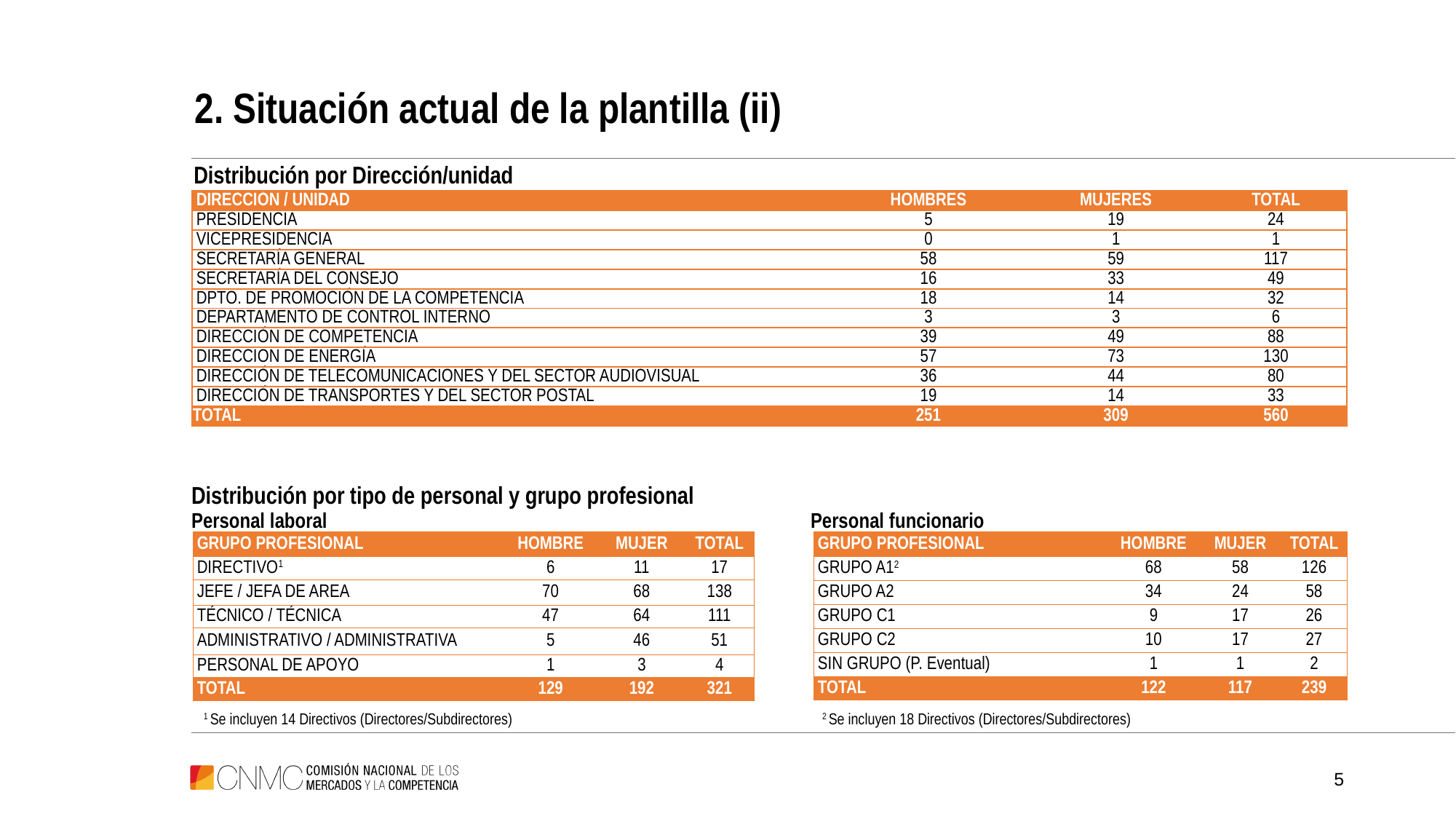

# 2. Situación actual de la plantilla (ii)
Distribución por Dirección/unidad
| DIRECCIÓN / UNIDAD | HOMBRES | MUJERES | TOTAL |
| --- | --- | --- | --- |
| PRESIDENCIA | 5 | 19 | 24 |
| VICEPRESIDENCIA | 0 | 1 | 1 |
| SECRETARÍA GENERAL | 58 | 59 | 117 |
| SECRETARÍA DEL CONSEJO | 16 | 33 | 49 |
| DPTO. DE PROMOCIÓN DE LA COMPETENCIA | 18 | 14 | 32 |
| DEPARTAMENTO DE CONTROL INTERNO | 3 | 3 | 6 |
| DIRECCIÓN DE COMPETENCIA | 39 | 49 | 88 |
| DIRECCION DE ENERGÍA | 57 | 73 | 130 |
| DIRECCIÓN DE TELECOMUNICACIONES Y DEL SECTOR AUDIOVISUAL | 36 | 44 | 80 |
| DIRECCIÓN DE TRANSPORTES Y DEL SECTOR POSTAL | 19 | 14 | 33 |
| TOTAL | 251 | 309 | 560 |
Distribución por tipo de personal y grupo profesional
Personal laboral				               Personal funcionario
| GRUPO PROFESIONAL | HOMBRE | MUJER | TOTAL |
| --- | --- | --- | --- |
| DIRECTIVO1 | 6 | 11 | 17 |
| JEFE / JEFA DE AREA | 70 | 68 | 138 |
| TÉCNICO / TÉCNICA | 47 | 64 | 111 |
| ADMINISTRATIVO / ADMINISTRATIVA | 5 | 46 | 51 |
| PERSONAL DE APOYO | 1 | 3 | 4 |
| TOTAL | 129 | 192 | 321 |
| GRUPO PROFESIONAL | HOMBRE | MUJER | TOTAL |
| --- | --- | --- | --- |
| GRUPO A12 | 68 | 58 | 126 |
| GRUPO A2 | 34 | 24 | 58 |
| GRUPO C1 | 9 | 17 | 26 |
| GRUPO C2 | 10 | 17 | 27 |
| SIN GRUPO (P. Eventual) | 1 | 1 | 2 |
| TOTAL | 122 | 117 | 239 |
1 Se incluyen 14 Directivos (Directores/Subdirectores) 	                                  	                    2 Se incluyen 18 Directivos (Directores/Subdirectores)

5